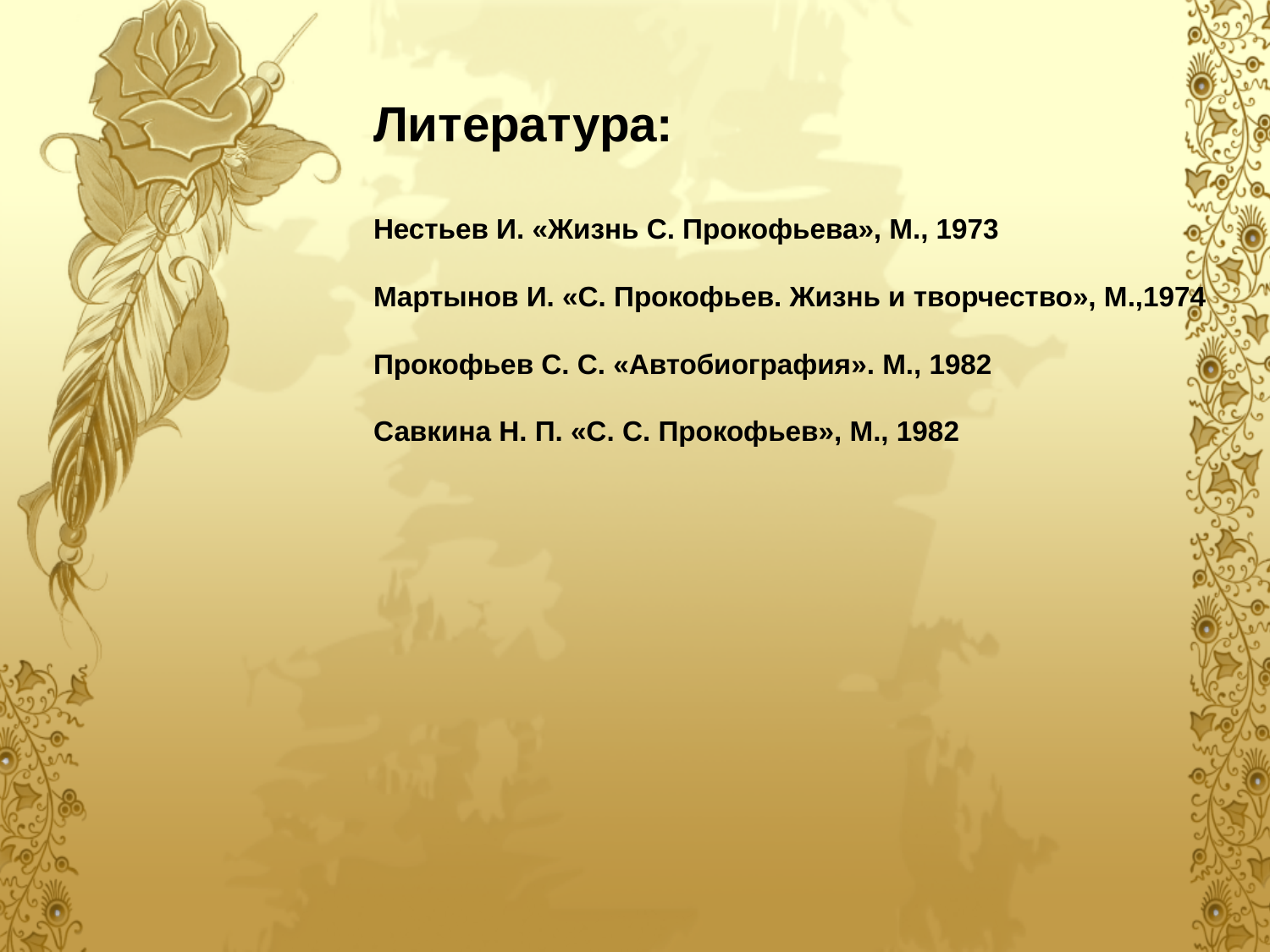

Литература:

Нестьев И. «Жизнь С. Прокофьева», М., 1973

Мартынов И. «С. Прокофьев. Жизнь и творчество», М.,1974

Прокофьев С. С. «Автобиография». М., 1982

Савкина Н. П. «С. С. Прокофьев», М., 1982